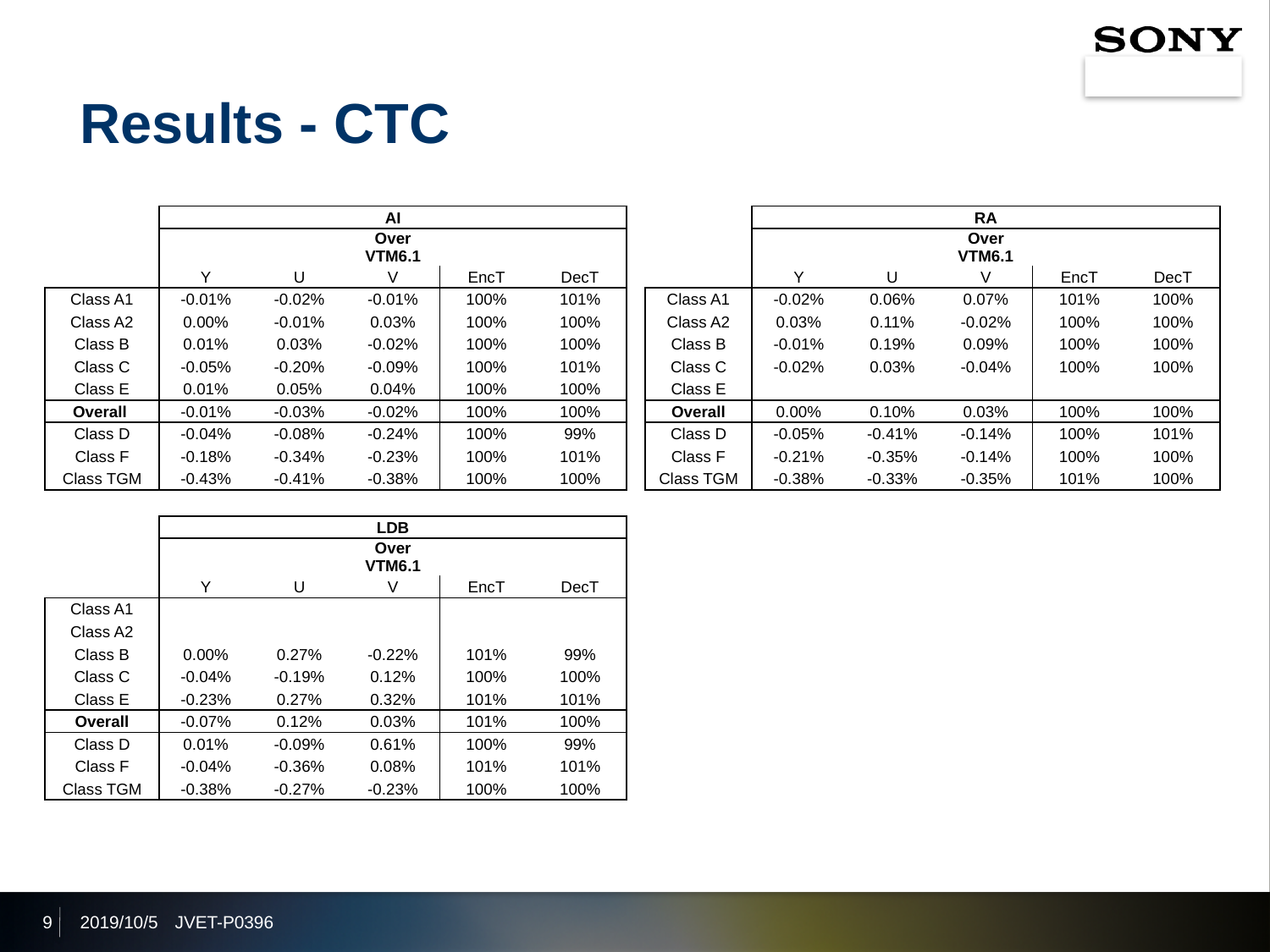

# Results - CTC
|  |  |  | AI |  |  |
| --- | --- | --- | --- | --- | --- |
|  |  |  | Over VTM6.1 |  |  |
|  | Y | U | V | EncT | DecT |
| Class A1 | -0.01% | -0.02% | -0.01% | 100% | 101% |
| Class A2 | 0.00% | -0.01% | 0.03% | 100% | 100% |
| Class B | 0.01% | 0.03% | -0.02% | 100% | 100% |
| Class C | -0.05% | -0.20% | -0.09% | 100% | 101% |
| Class E | 0.01% | 0.05% | 0.04% | 100% | 100% |
| Overall | -0.01% | -0.03% | -0.02% | 100% | 100% |
| Class D | -0.04% | -0.08% | -0.24% | 100% | 99% |
| Class F | -0.18% | -0.34% | -0.23% | 100% | 101% |
| Class TGM | -0.43% | -0.41% | -0.38% | 100% | 100% |
|  |  |  | RA |  |  |
| --- | --- | --- | --- | --- | --- |
|  |  |  | Over VTM6.1 |  |  |
|  | Y | U | V | EncT | DecT |
| Class A1 | -0.02% | 0.06% | 0.07% | 101% | 100% |
| Class A2 | 0.03% | 0.11% | -0.02% | 100% | 100% |
| Class B | -0.01% | 0.19% | 0.09% | 100% | 100% |
| Class C | -0.02% | 0.03% | -0.04% | 100% | 100% |
| Class E |  |  |  |  |  |
| Overall | 0.00% | 0.10% | 0.03% | 100% | 100% |
| Class D | -0.05% | -0.41% | -0.14% | 100% | 101% |
| Class F | -0.21% | -0.35% | -0.14% | 100% | 100% |
| Class TGM | -0.38% | -0.33% | -0.35% | 101% | 100% |
|  |  |  | LDB |  |  |
| --- | --- | --- | --- | --- | --- |
|  |  |  | Over VTM6.1 |  |  |
|  | Y | U | V | EncT | DecT |
| Class A1 |  |  |  |  |  |
| Class A2 |  |  |  |  |  |
| Class B | 0.00% | 0.27% | -0.22% | 101% | 99% |
| Class C | -0.04% | -0.19% | 0.12% | 100% | 100% |
| Class E | -0.23% | 0.27% | 0.32% | 101% | 101% |
| Overall | -0.07% | 0.12% | 0.03% | 101% | 100% |
| Class D | 0.01% | -0.09% | 0.61% | 100% | 99% |
| Class F | -0.04% | -0.36% | 0.08% | 101% | 101% |
| Class TGM | -0.38% | -0.27% | -0.23% | 100% | 100% |
9
2019/10/5
JVET-P0396